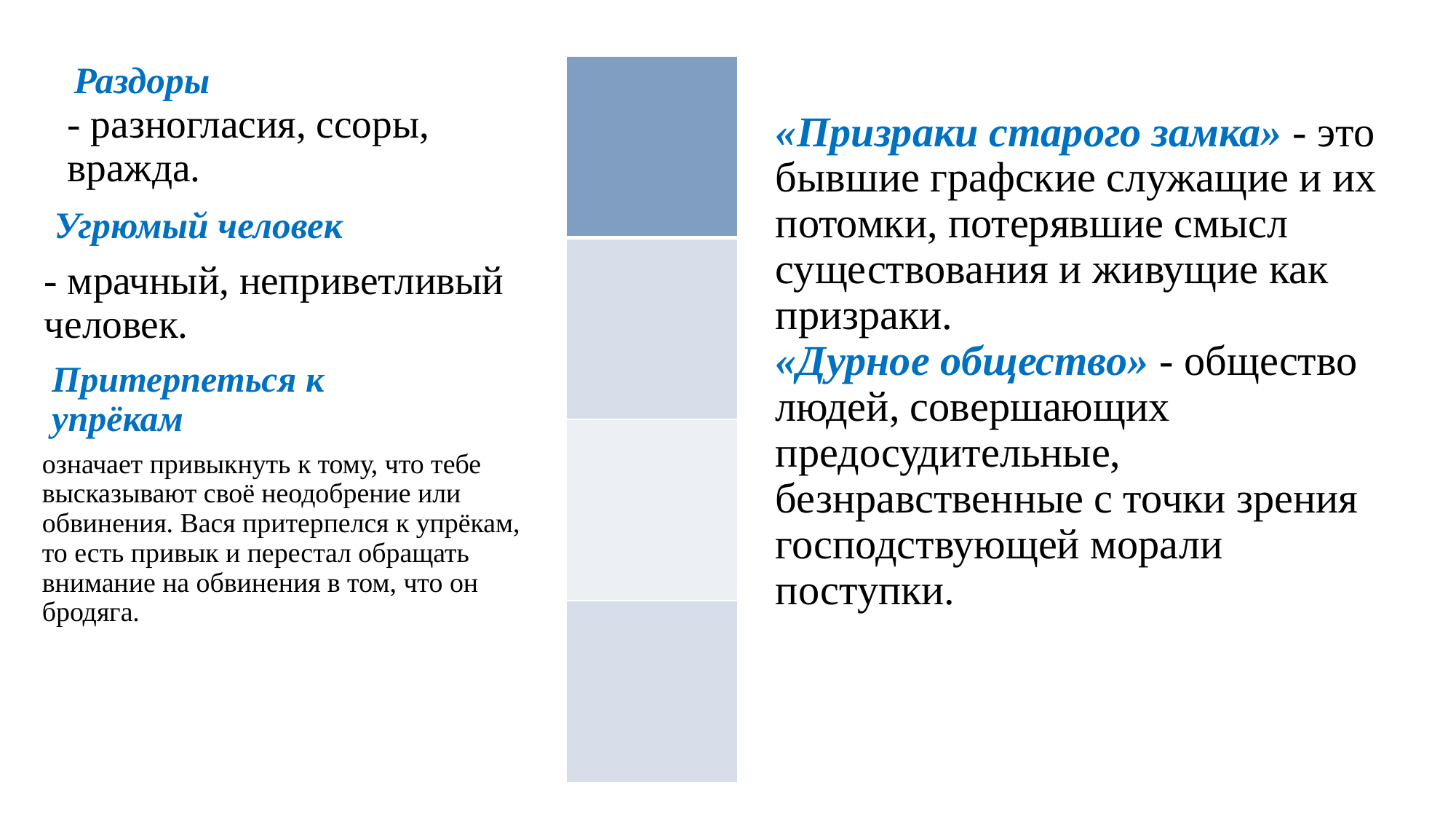

Раздоры
- разногласия, ссоры, вражда.

«Призраки старого замка» - это бывшие графские служащие и их потомки, потерявшие смысл существования и живущие как призраки.
«Дурное общество» - общество людей, совершающих предосудительные, безнравственные с точки зрения господствующей морали поступки.

Угрюмый человек
- мрачный, неприветливый человек.

Притерпеться к упрёкам
означает привыкнуть к тому, что тебе высказывают своё неодобрение или обвинения. Вася притерпелся к упрёкам, то есть привык и перестал обращать внимание на обвинения в том, что он бродяга.